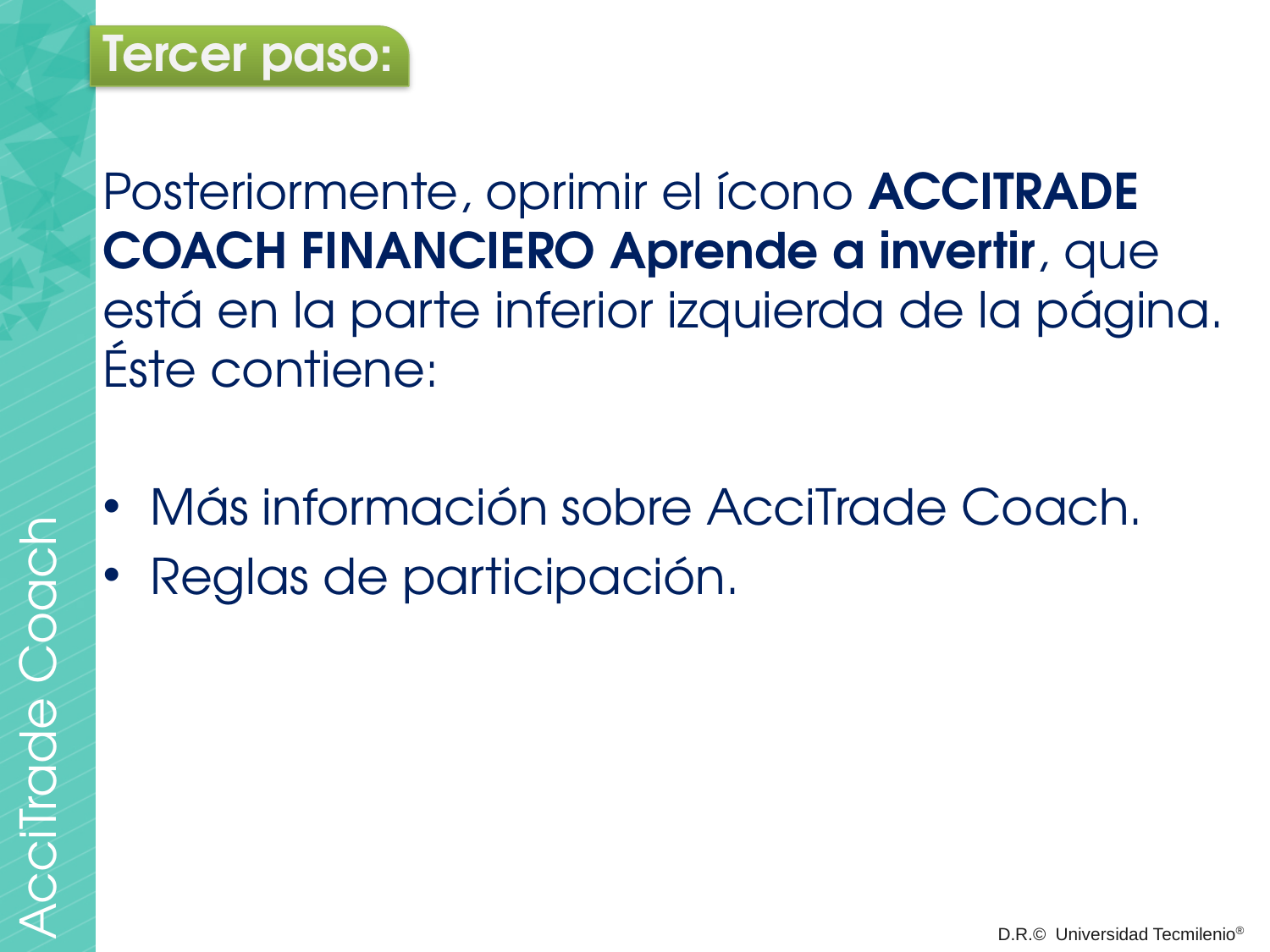

Tercer paso:

Posteriormente, oprimir el ícono ACCITRADE COACH FINANCIERO Aprende a invertir, que está en la parte inferior izquierda de la página. Éste contiene:

Más información sobre AcciTrade Coach.
Reglas de participación.

AcciTrade Coach